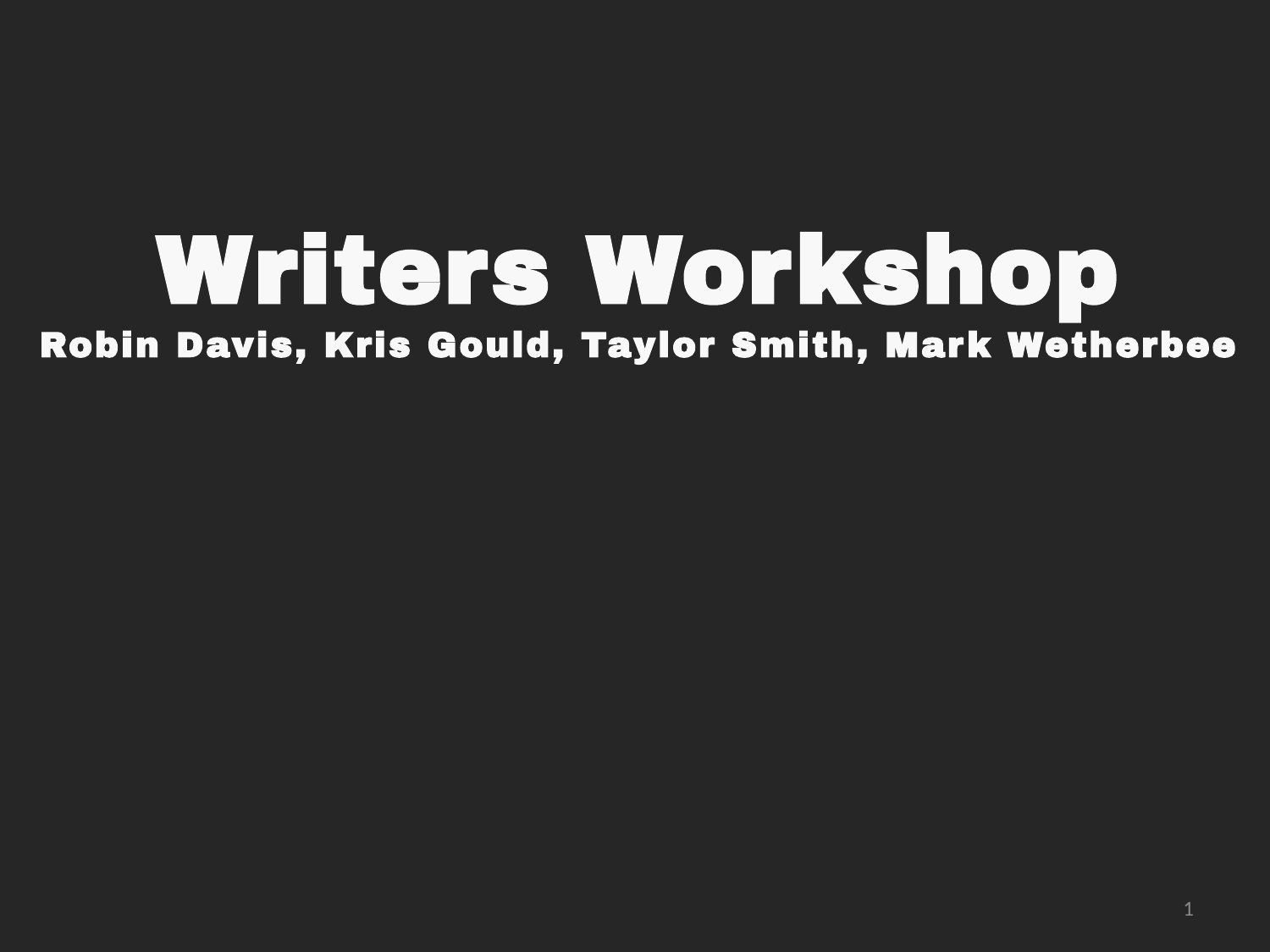

Writers Workshop
Robin Davis, Kris Gould, Taylor Smith, Mark Wetherbee
1